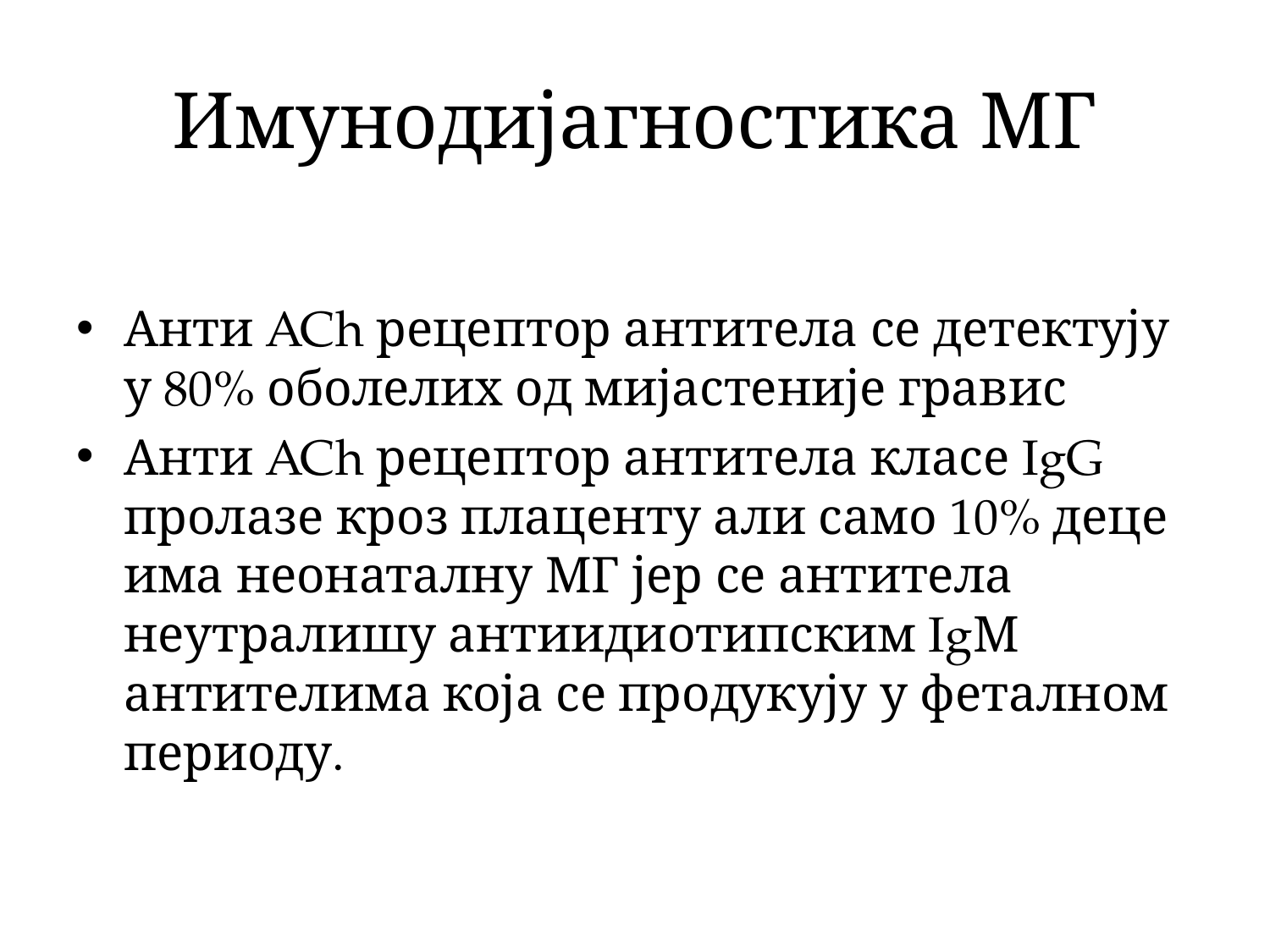

# Имунодијагностика МГ

Анти ACh рецептор антитела се детектују у 80% оболелих од мијастеније гравис
Анти ACh рецептор антитела класе IgG пролазе кроз плаценту али само 10% деце има неонаталну МГ јер се антитела неутралишу антиидиотипским IgМ антителима која се продукују у феталном периоду.